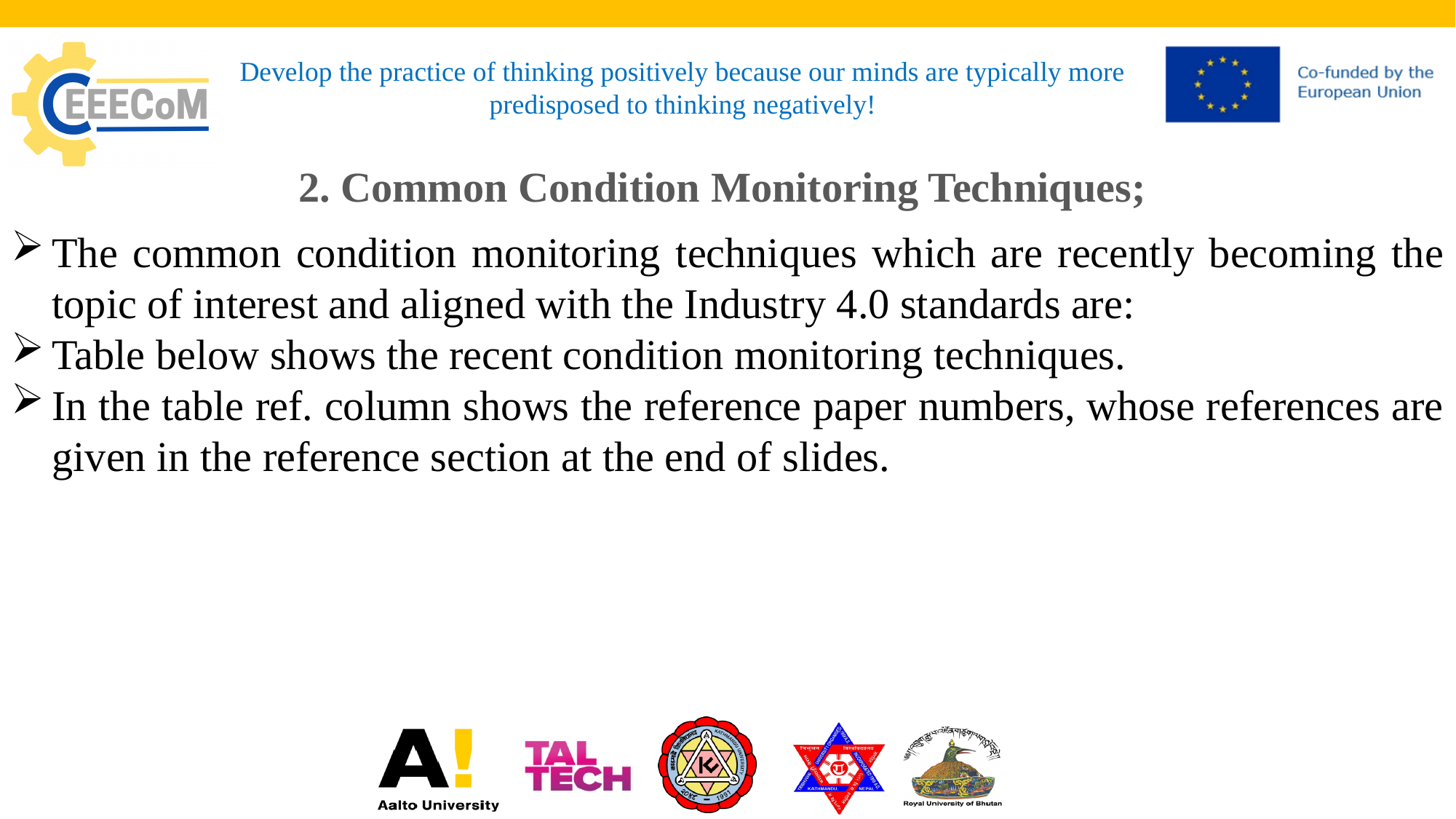

# Develop the practice of thinking positively because our minds are typically more predisposed to thinking negatively!
2. Common Condition Monitoring Techniques;
The common condition monitoring techniques which are recently becoming the topic of interest and aligned with the Industry 4.0 standards are:
Table below shows the recent condition monitoring techniques.
In the table ref. column shows the reference paper numbers, whose references are given in the reference section at the end of slides.